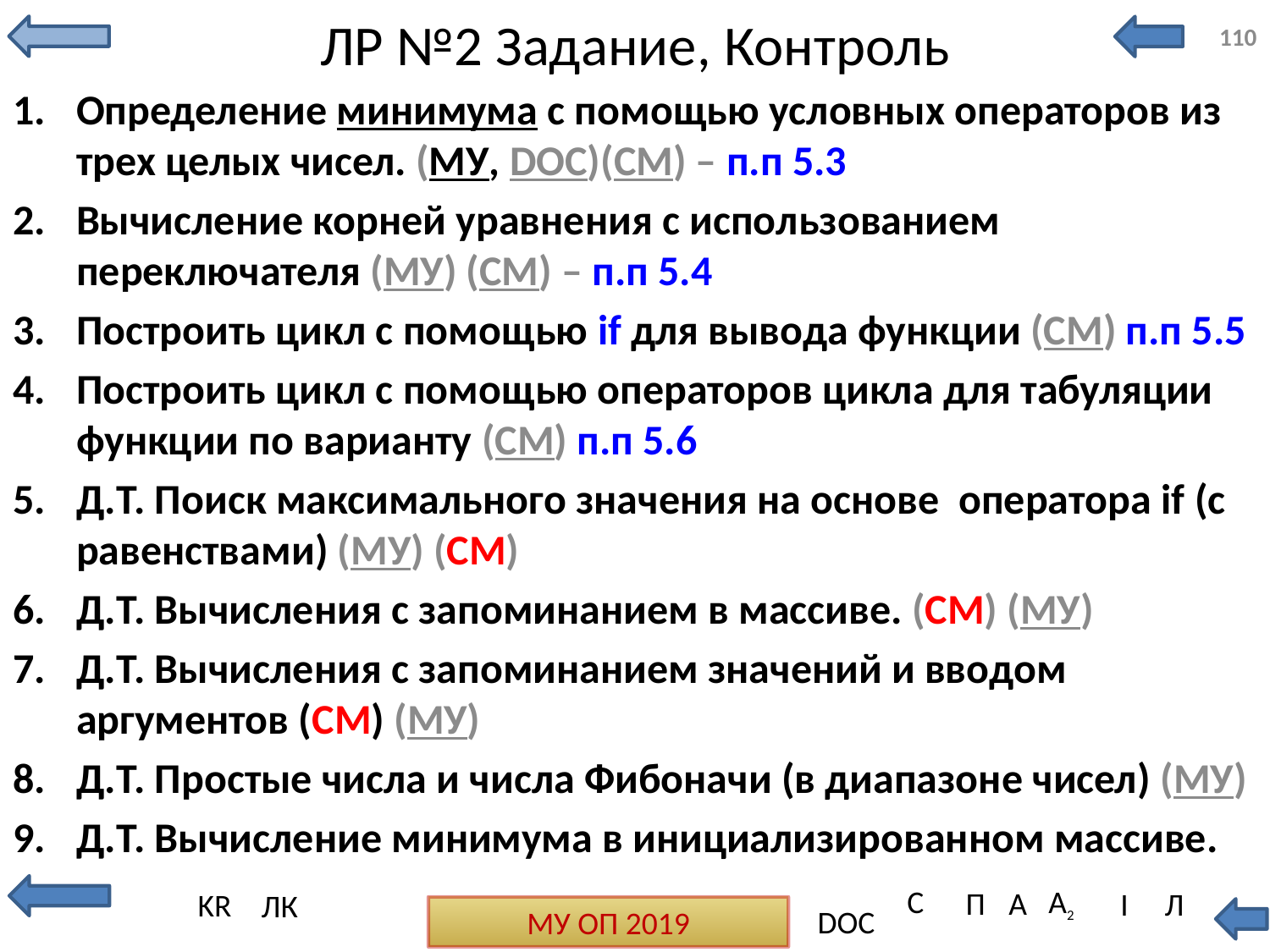

# ЛР №2 Задание, Контроль
110
Определение минимума с помощью условных операторов из трех целых чисел. (МУ, DOC)(СМ) – п.п 5.3
Вычисление корней уравнения с использованием переключателя (МУ) (СМ) – п.п 5.4
Построить цикл с помощью if для вывода функции (СМ) п.п 5.5
Построить цикл с помощью операторов цикла для табуляции функции по варианту (СМ) п.п 5.6
Д.Т. Поиск максимального значения на основе  оператора if (с равенствами) (МУ) (СМ)
Д.Т. Вычисления с запоминанием в массиве. (СМ) (МУ)
Д.Т. Вычисления с запоминанием значений и вводом аргументов (СМ) (МУ)
Д.Т. Простые числа и числа Фибоначи (в диапазоне чисел) (МУ)
Д.Т. Вычисление минимума в инициализированном массиве.